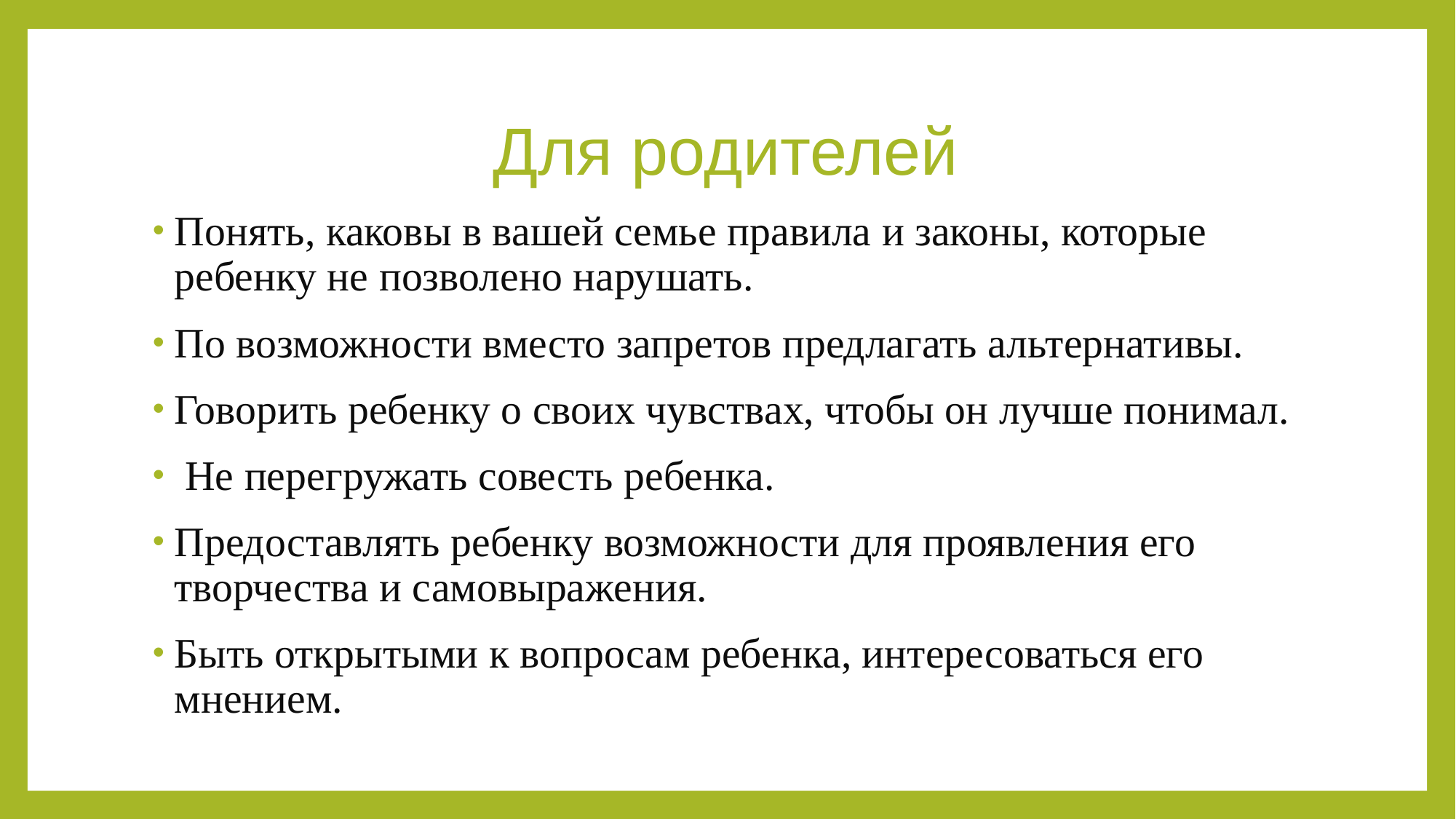

# Для родителей
Понять, каковы в вашей семье правила и законы, которые ребенку не позволено нарушать.
По возможности вместо запретов предлагать альтернативы.
Говорить ребенку о своих чувствах, чтобы он лучше понимал.
 Не перегружать совесть ребенка.
Предоставлять ребенку возможности для проявления его творчества и самовыражения.
Быть открытыми к вопросам ребенка, интересоваться его мнением.